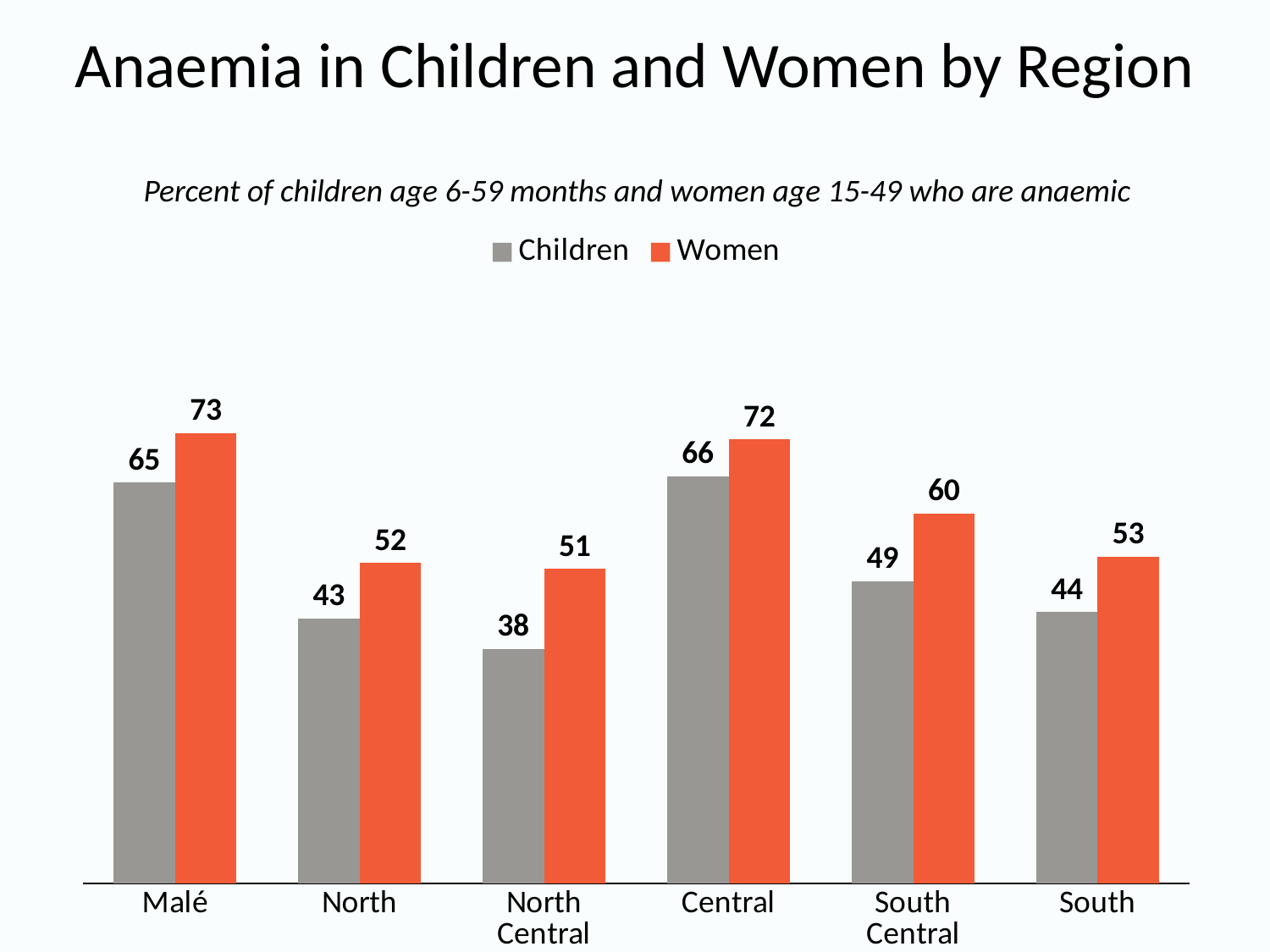

# Anaemia in Children and Women by Region
Percent of children age 6-59 months and women age 15-49 who are anaemic

### Chart

| Category | Children | Women |
|---|---|---|
| Malé | 65.0 | 73.0 |
| North | 43.0 | 52.0 |
| North Central | 38.0 | 51.0 |
| Central | 66.0 | 72.0 |
| South Central | 49.0 | 60.0 |
| South | 44.0 | 53.0 |